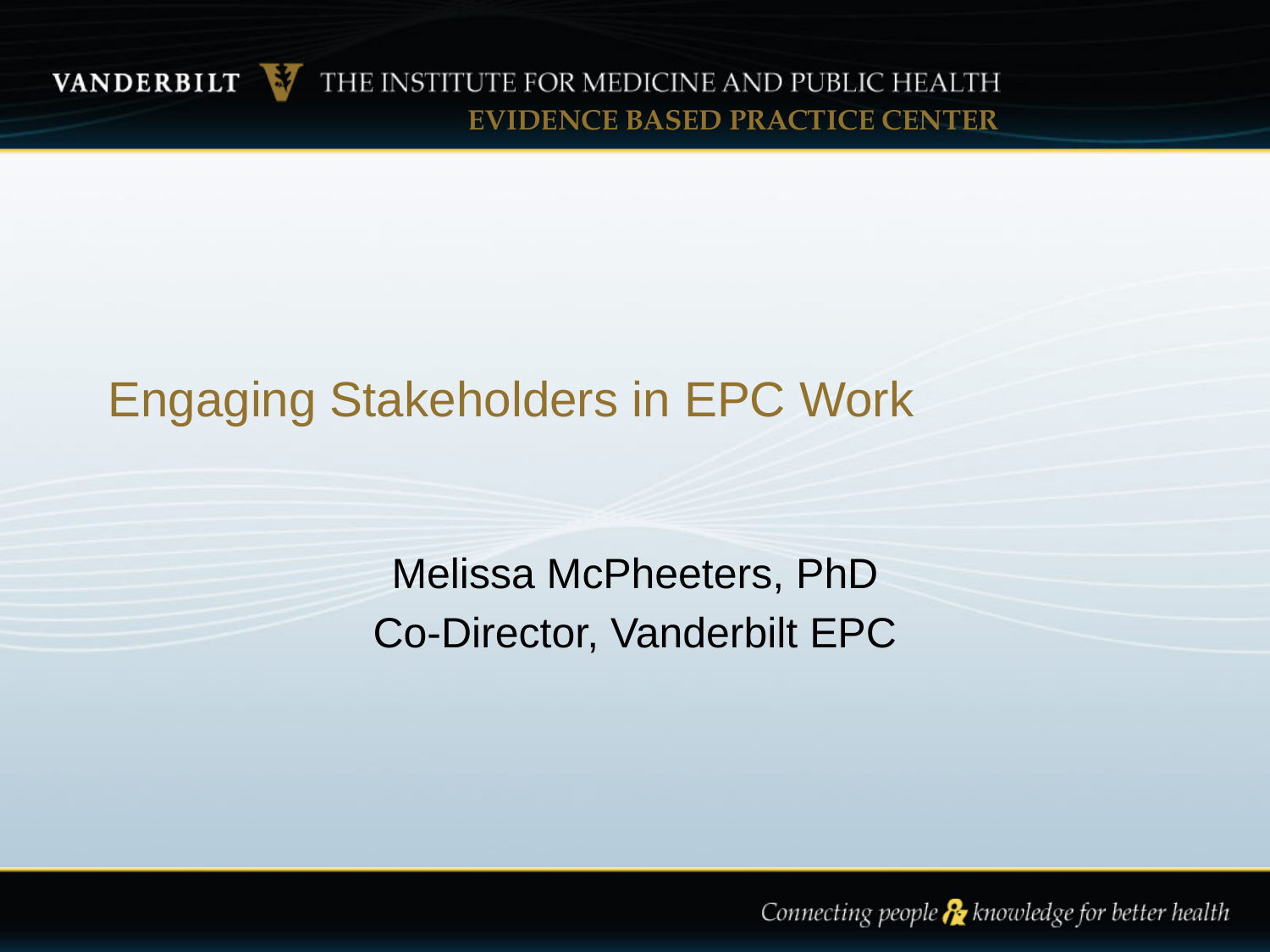

# Engaging Stakeholders in EPC Work
Melissa McPheeters, PhD
Co-Director, Vanderbilt EPC